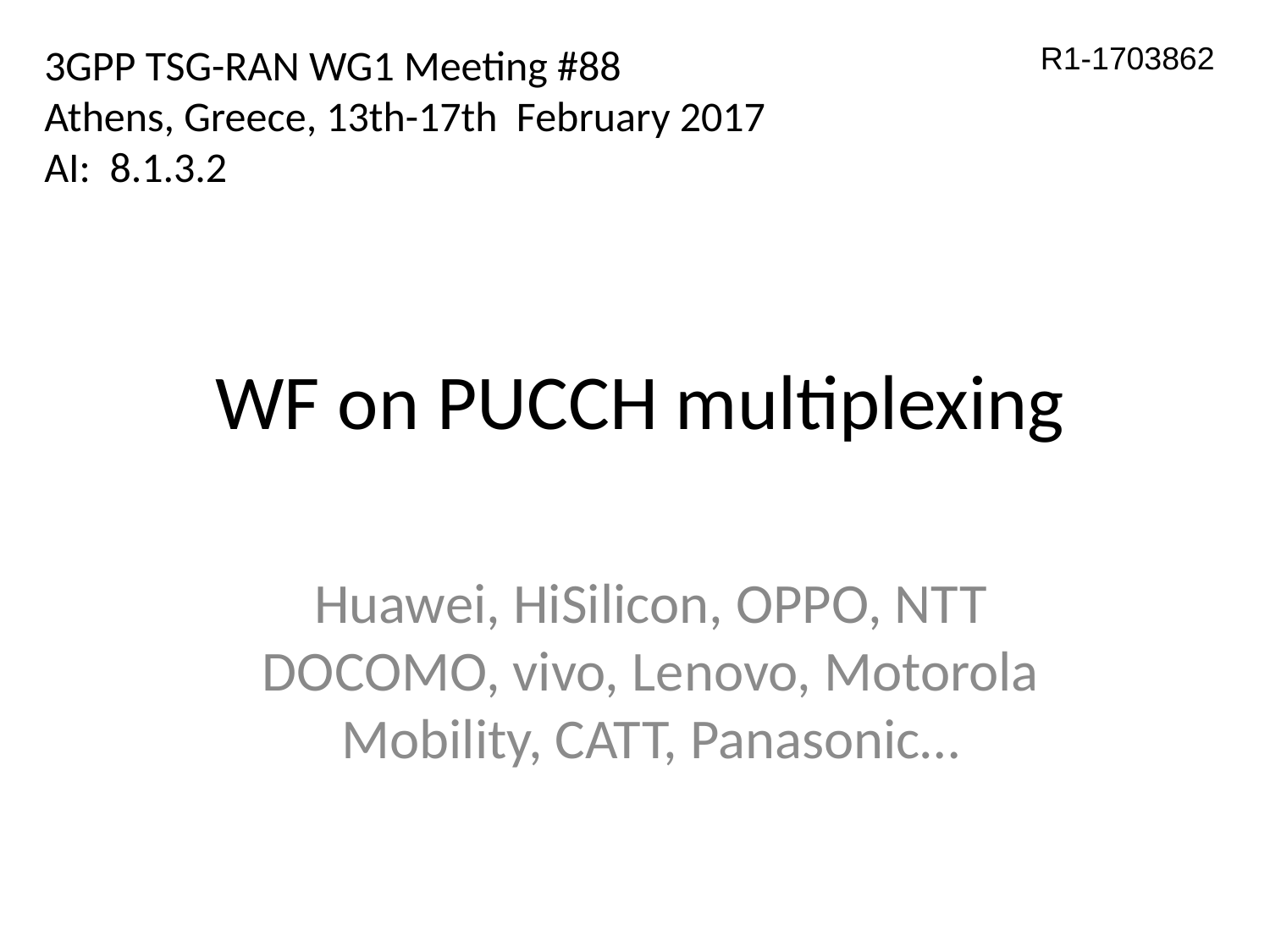

3GPP TSG-RAN WG1 Meeting #88
Athens, Greece, 13th-17th  February 2017
AI:  8.1.3.2

R1-1703862
# WF on PUCCH multiplexing
Huawei, HiSilicon, OPPO, NTT DOCOMO, vivo, Lenovo, Motorola Mobility, CATT, Panasonic…